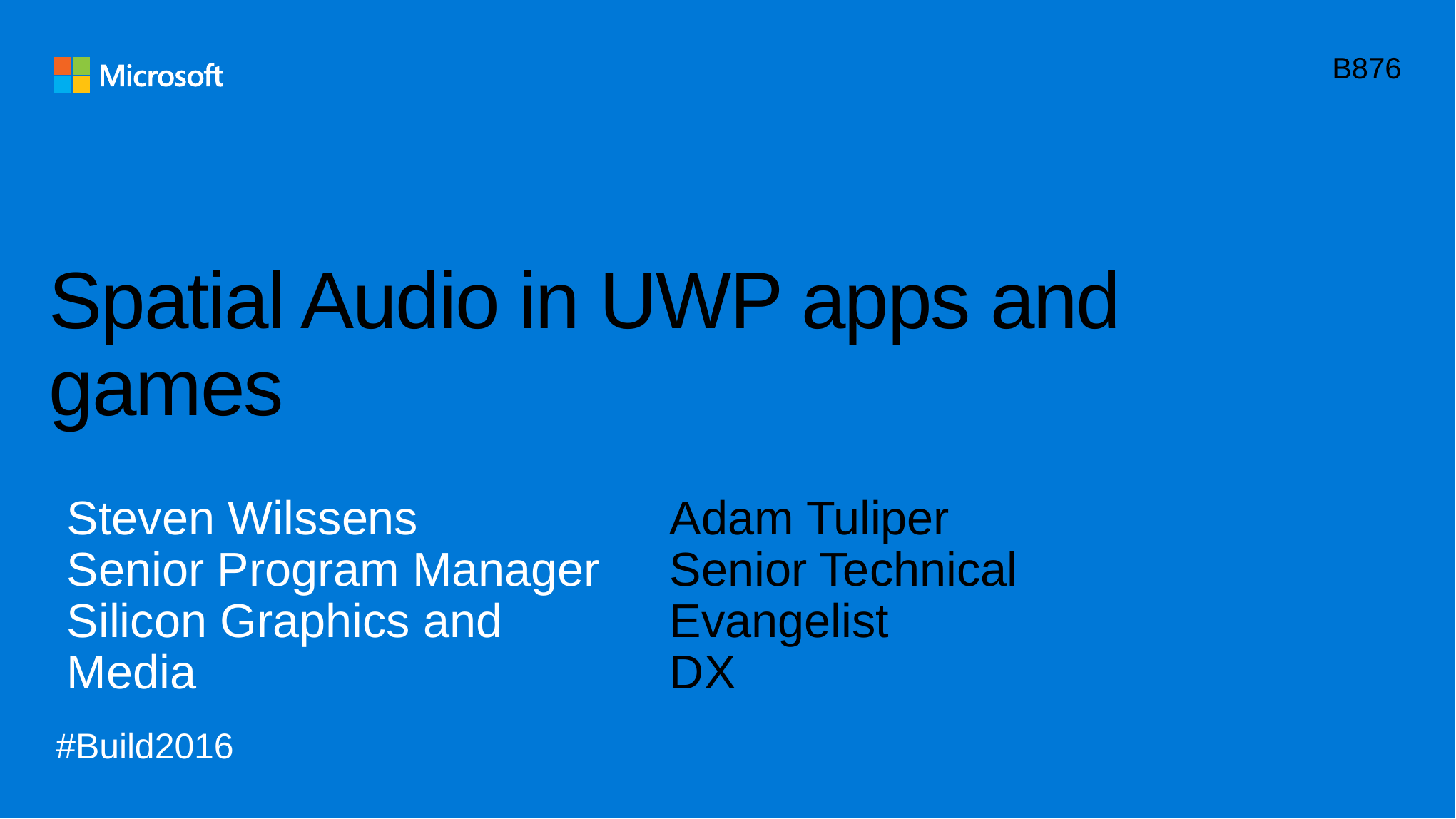

B876
# Spatial Audio in UWP apps and games
Adam Tuliper
Senior Technical Evangelist
DX
Steven Wilssens
Senior Program Manager
Silicon Graphics and Media